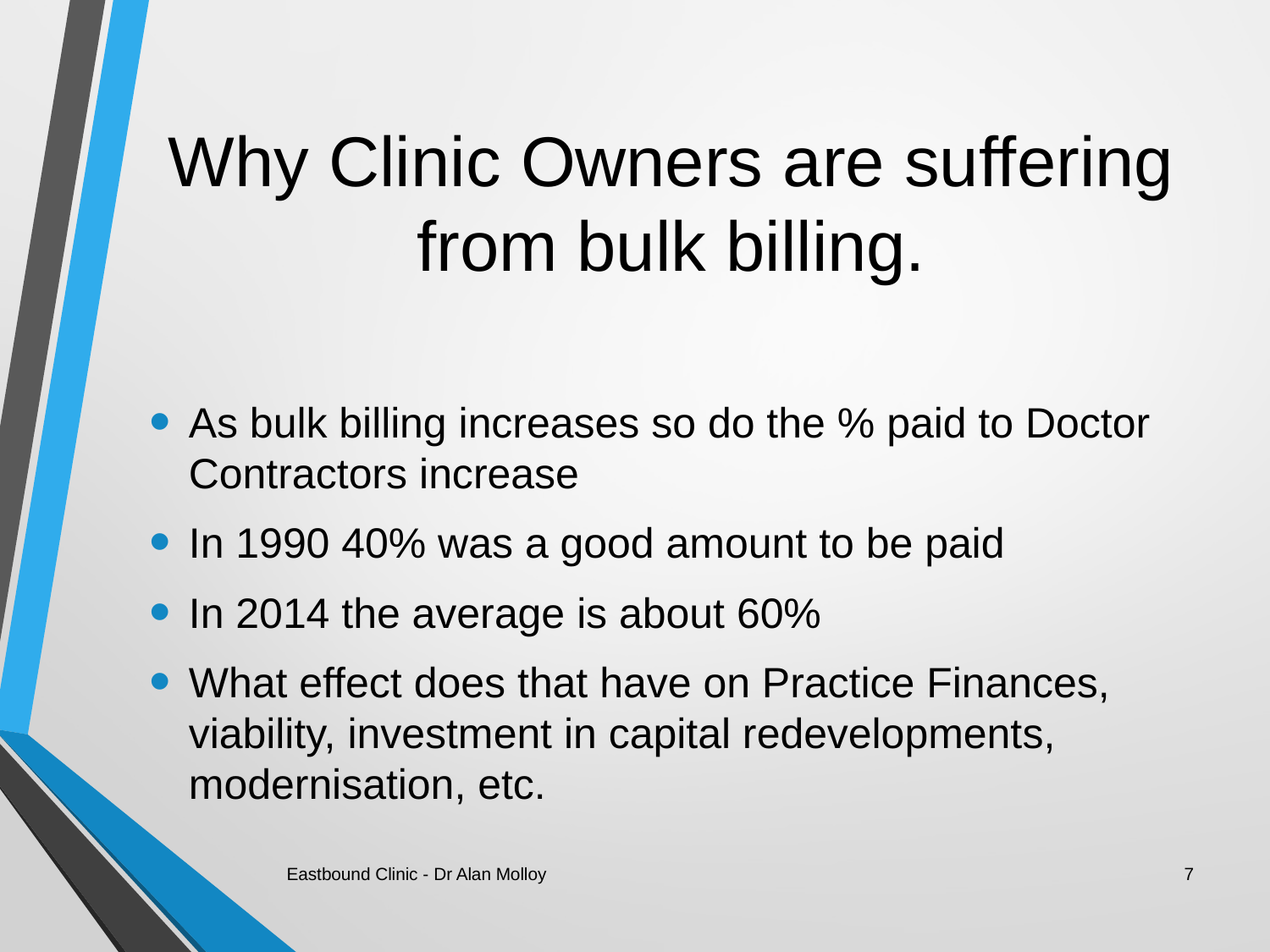

# Why Clinic Owners are suffering from bulk billing.
As bulk billing increases so do the % paid to Doctor Contractors increase
In 1990 40% was a good amount to be paid
In 2014 the average is about 60%
What effect does that have on Practice Finances, viability, investment in capital redevelopments, modernisation, etc.
Eastbound Clinic - Dr Alan Molloy
7